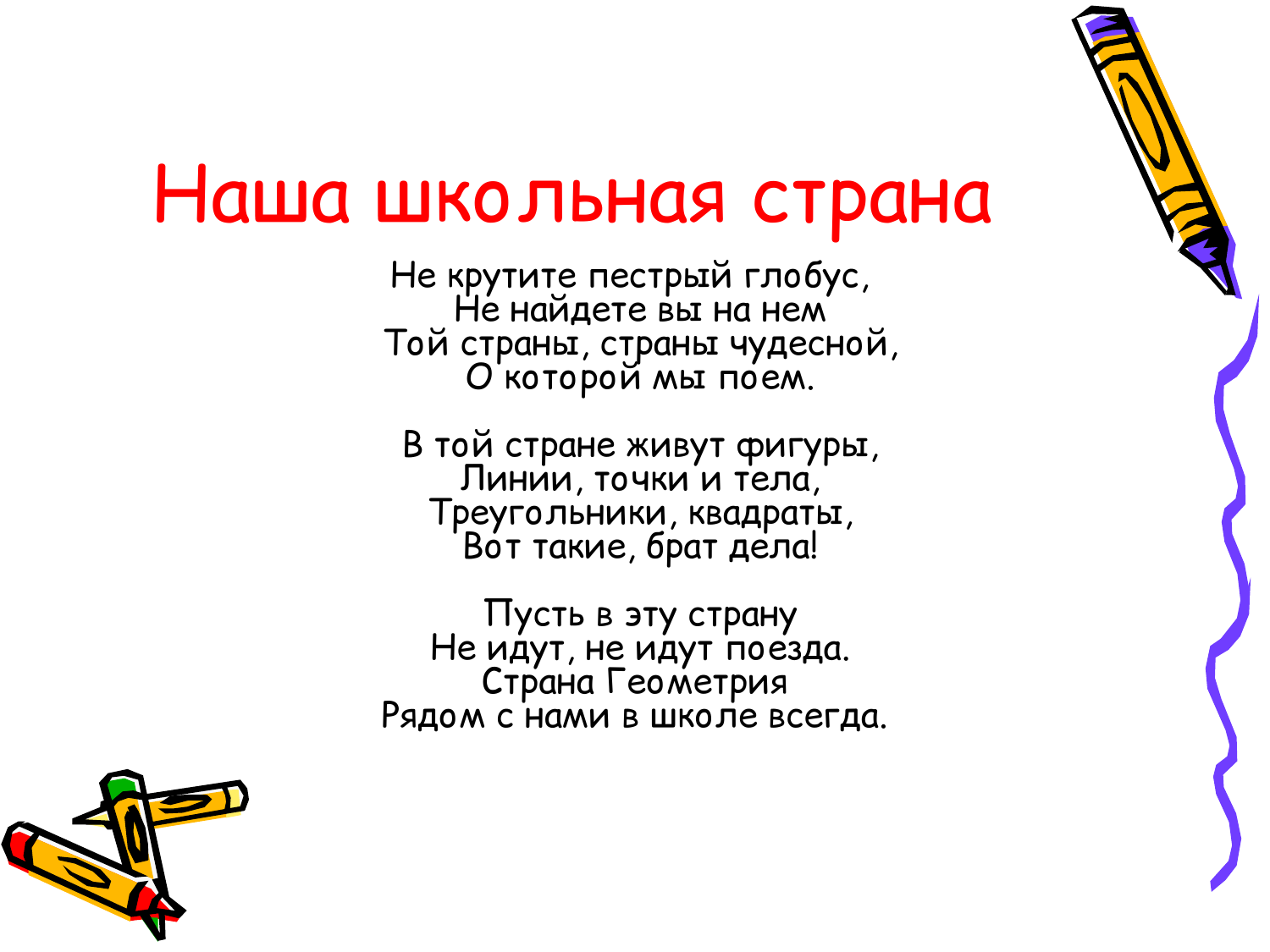

# Наша школьная страна
Не крутите пестрый глобус,
  Не найдете вы на нем
  Той страны, страны чудесной,
  О которой мы поем.

  В той стране живут фигуры,
  Линии, точки и тела,
  Треугольники, квадраты,
  Вот такие, брат дела!

  Пусть в эту страну
  Не идут, не идут поезда.
  Страна Геометрия
  Рядом с нами в школе всегда.